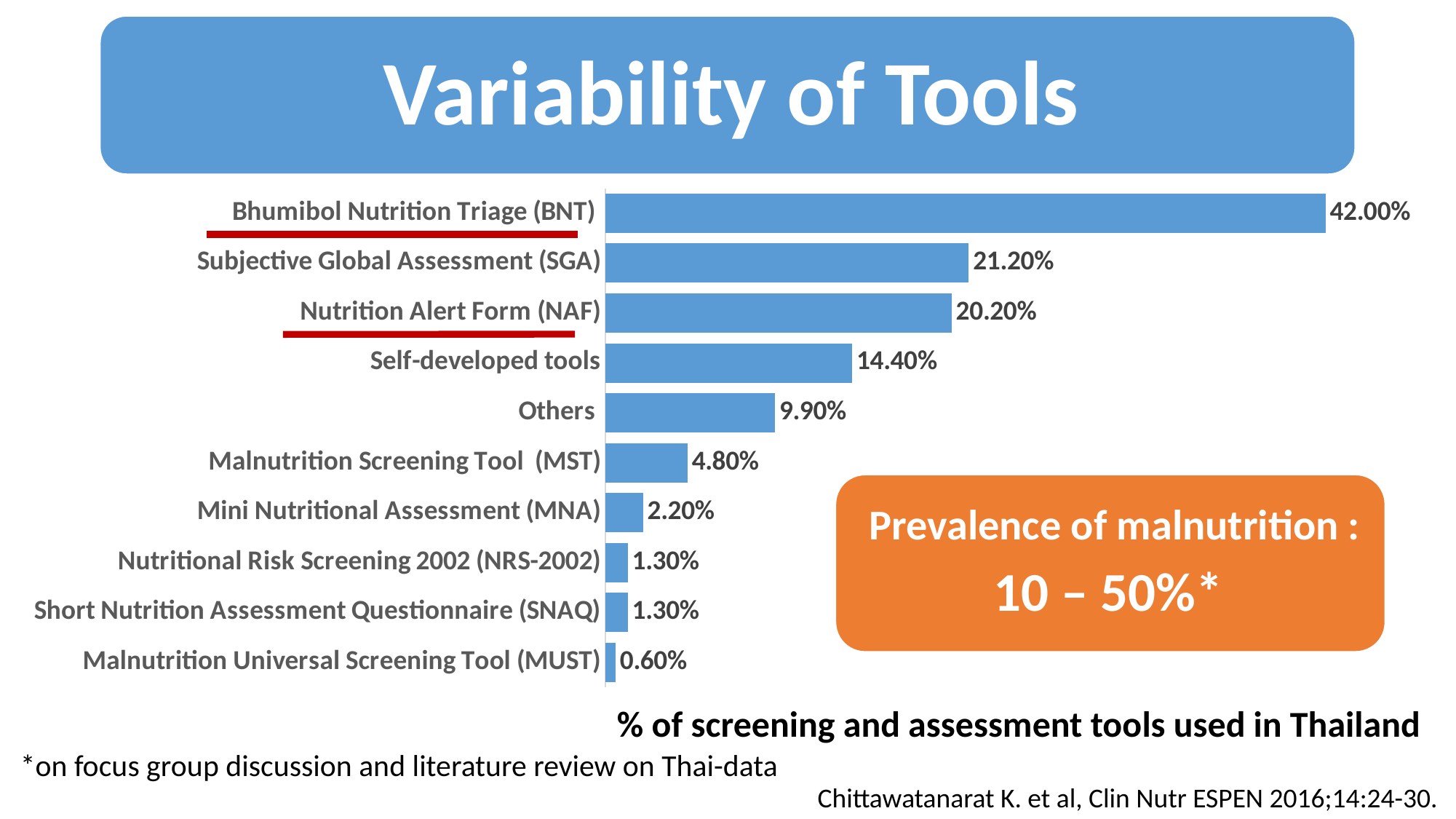

Variability of Tools

### Chart

| Category | Series 1 |
|---|---|
| Malnutrition Universal Screening Tool (MUST) | 0.006 |
| Short Nutrition Assessment Questionnaire (SNAQ) | 0.013 |
| Nutritional Risk Screening 2002 (NRS-2002) | 0.013 |
| Mini Nutritional Assessment (MNA) | 0.022 |
| Malnutrition Screening Tool  (MST) | 0.048 |
| Others  | 0.099 |
| Self-developed tools | 0.144 |
| Nutrition Alert Form (NAF) | 0.202 |
| Subjective Global Assessment (SGA) | 0.212 |
| Bhumibol Nutrition Triage (BNT)  | 0.42 |
Prevalence of malnutrition :
10 – 50%*
% of screening and assessment tools used in Thailand
*on focus group discussion and literature review on Thai-data
Chittawatanarat K. et al, Clin Nutr ESPEN 2016;14:24-30.